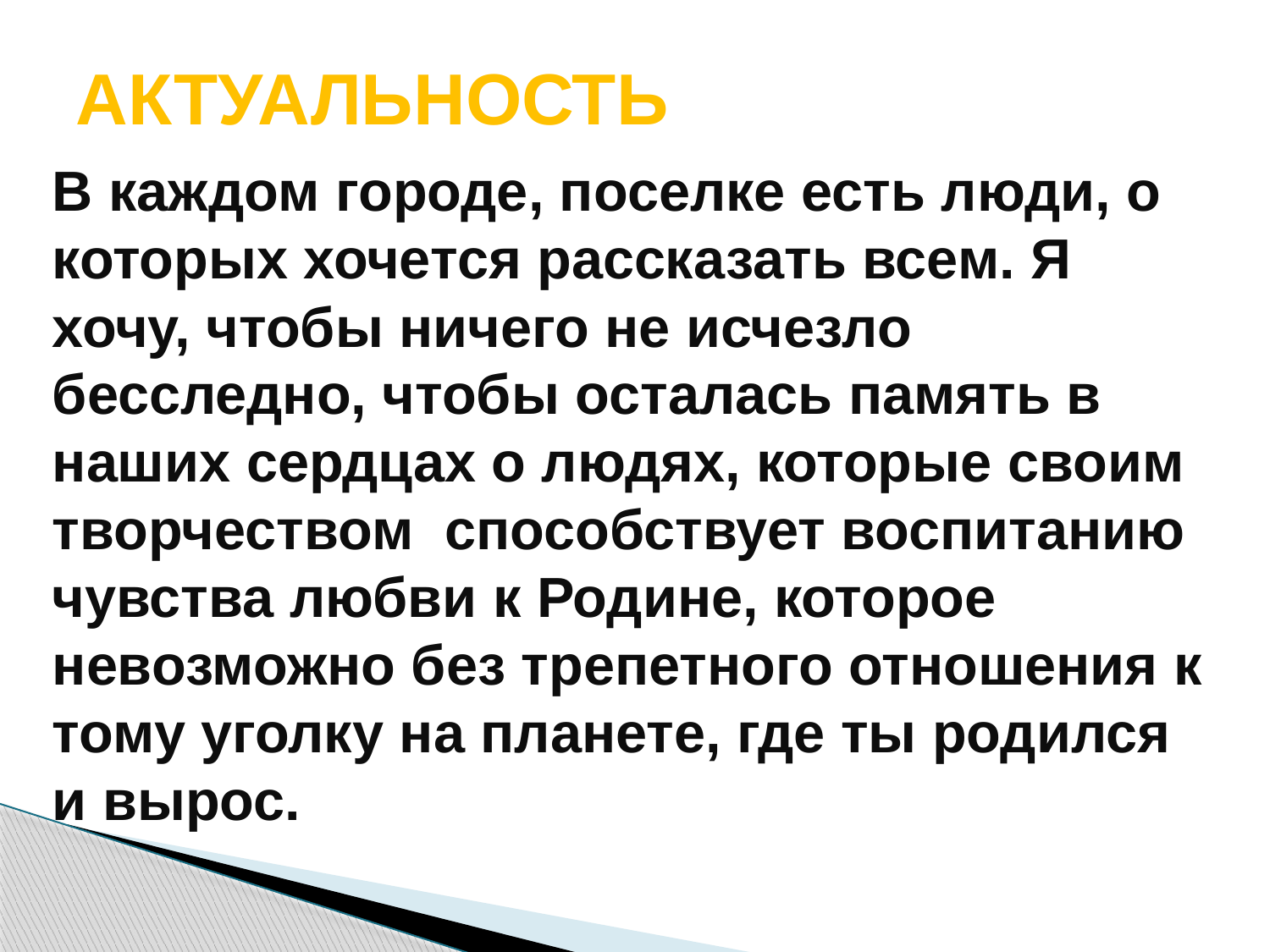

# АКТУАЛЬНОСТЬ
В каждом городе, поселке есть люди, о которых хочется рассказать всем. Я хочу, чтобы ничего не исчезло бесследно, чтобы осталась память в наших сердцах о людях, которые своим творчеством  способствует воспитанию чувства любви к Родине, которое невозможно без трепетного отношения к тому уголку на планете, где ты родился и вырос.